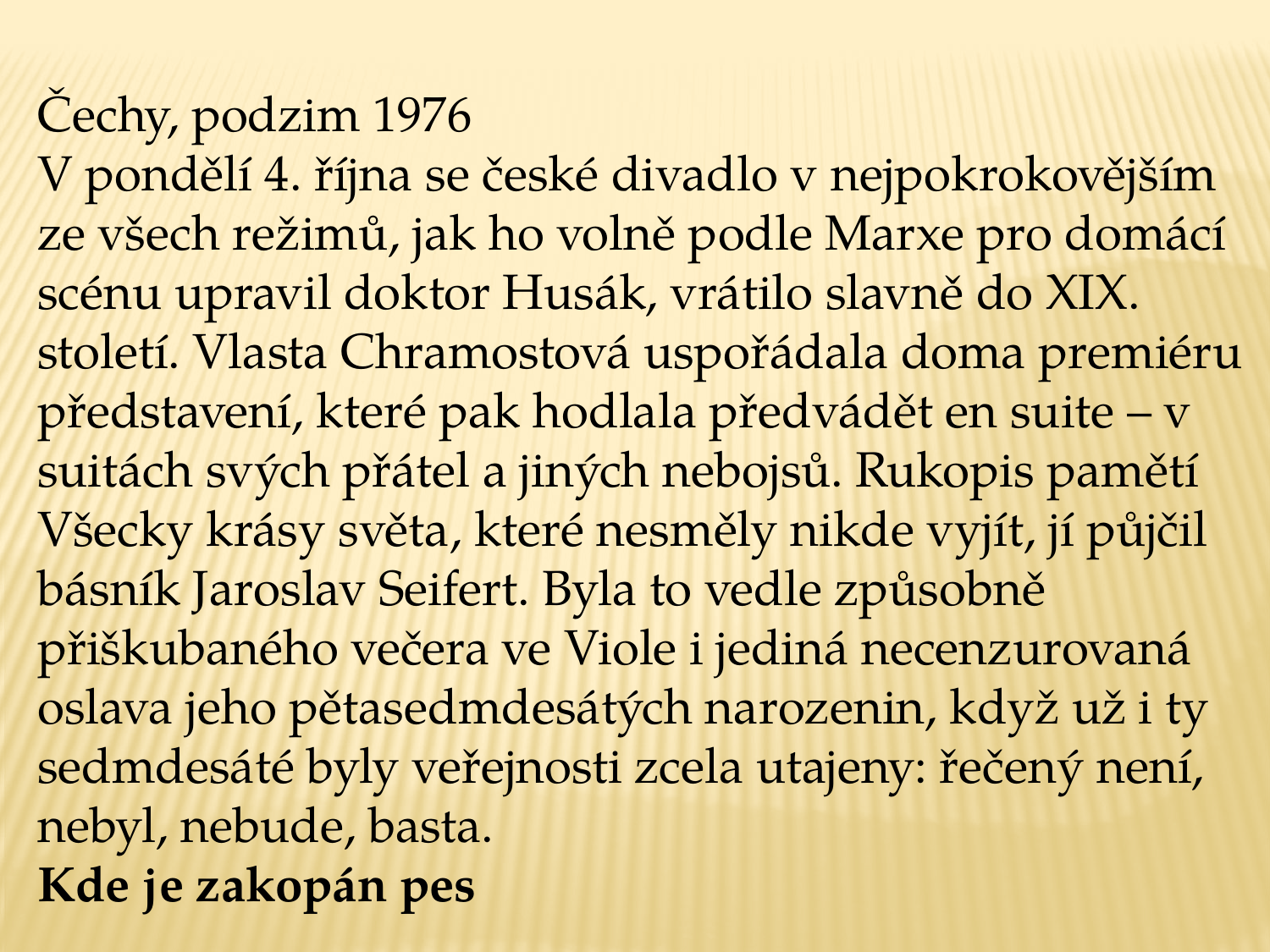

Čechy, podzim 1976
V pondělí 4. října se české divadlo v nejpokrokovějším ze všech režimů, jak ho volně podle Marxe pro domácí scénu upravil doktor Husák, vrátilo slavně do XIX. století. Vlasta Chramostová uspořádala doma premiéru představení, které pak hodlala předvádět en suite – v suitách svých přátel a jiných nebojsů. Rukopis pamětí Všecky krásy světa, které nesměly nikde vyjít, jí půjčil básník Jaroslav Seifert. Byla to vedle způsobně přiškubaného večera ve Viole i jediná necenzurovaná oslava jeho pětasedmdesátých narozenin, když už i ty sedmdesáté byly veřejnosti zcela utajeny: řečený není, nebyl, nebude, basta.
Kde je zakopán pes